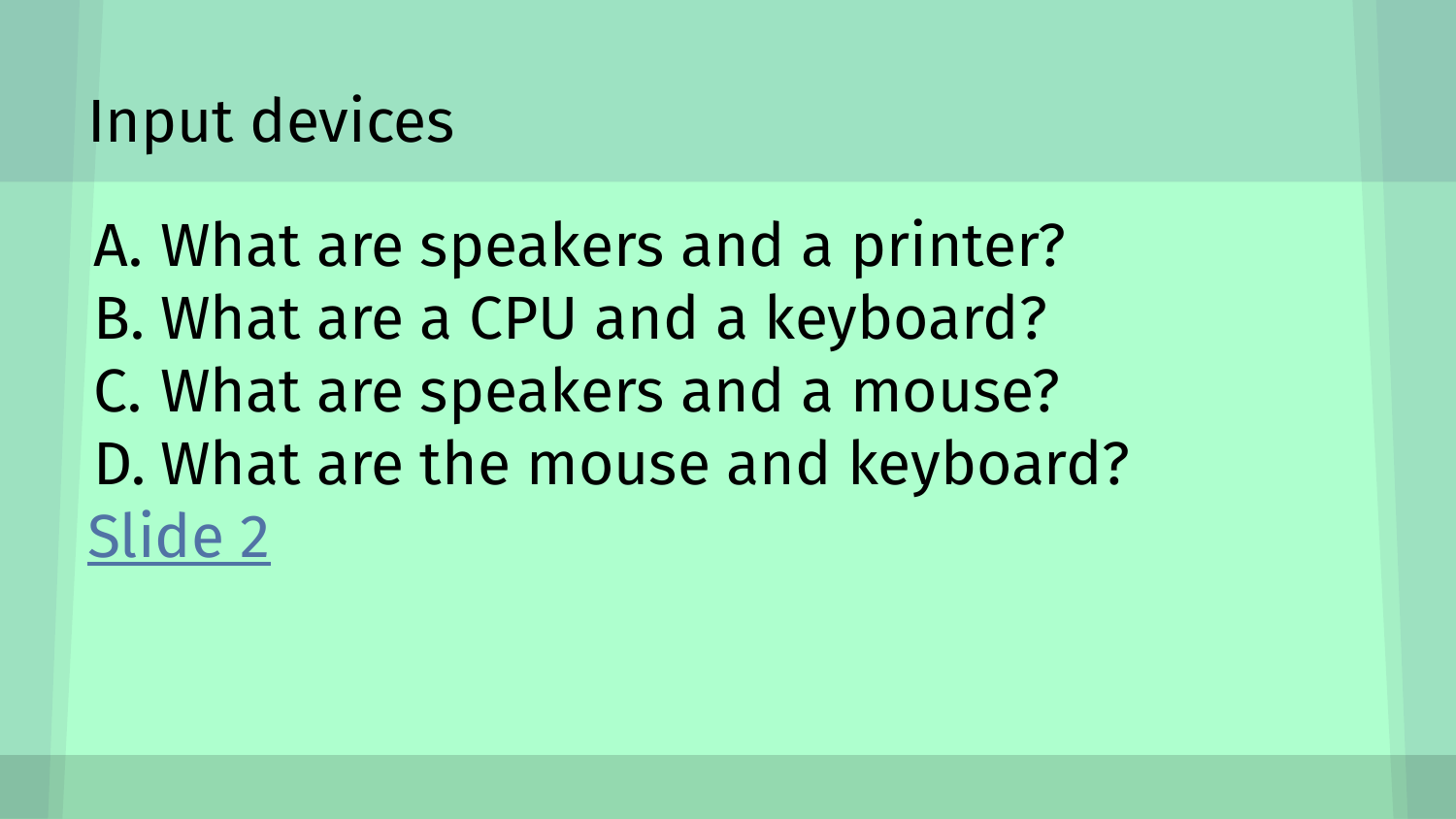

# Input devices
What are speakers and a printer?
What are a CPU and a keyboard?
What are speakers and a mouse?
What are the mouse and keyboard?
Slide 2